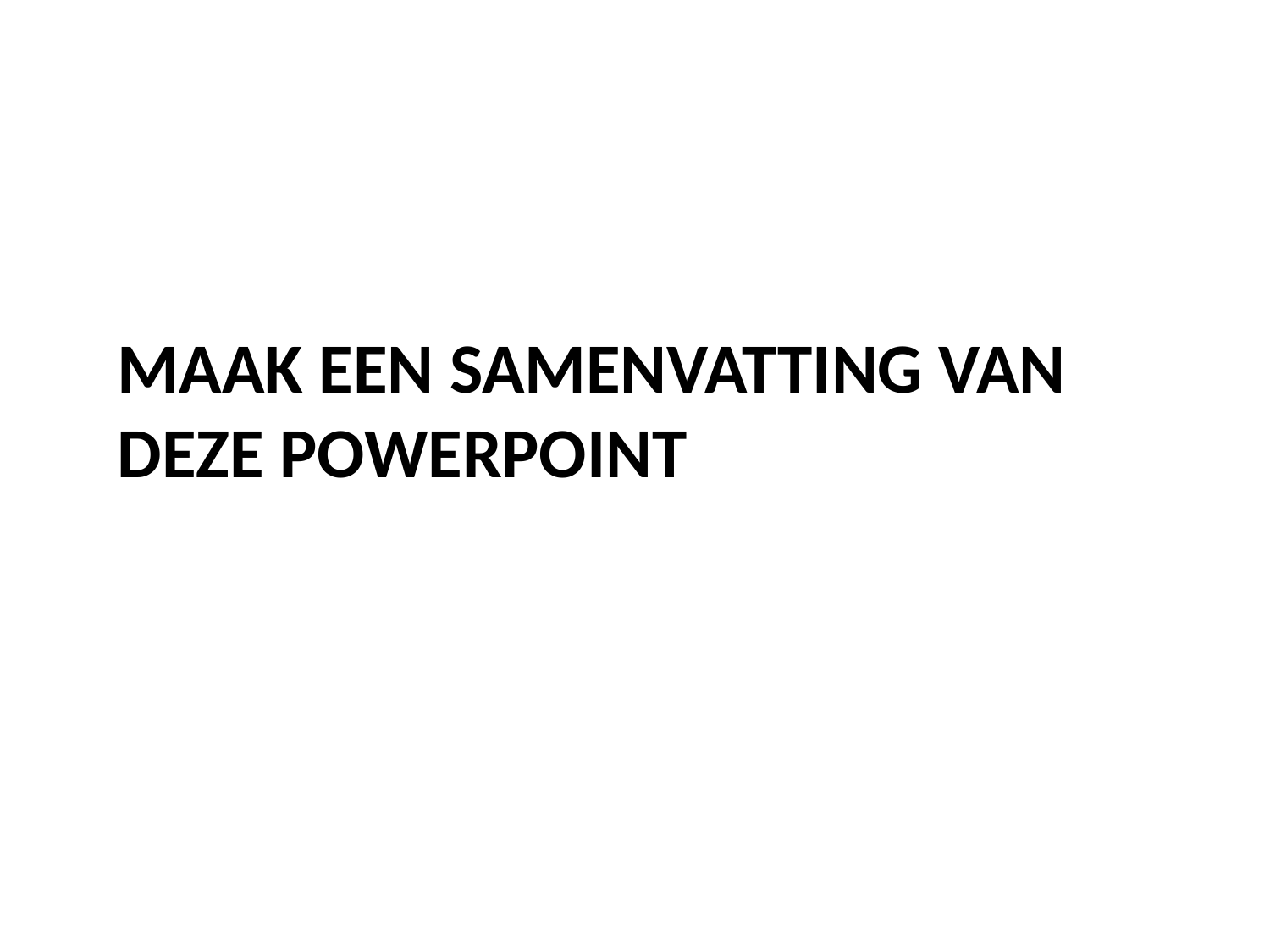

# Maak een samenvatting van deze powerpoint